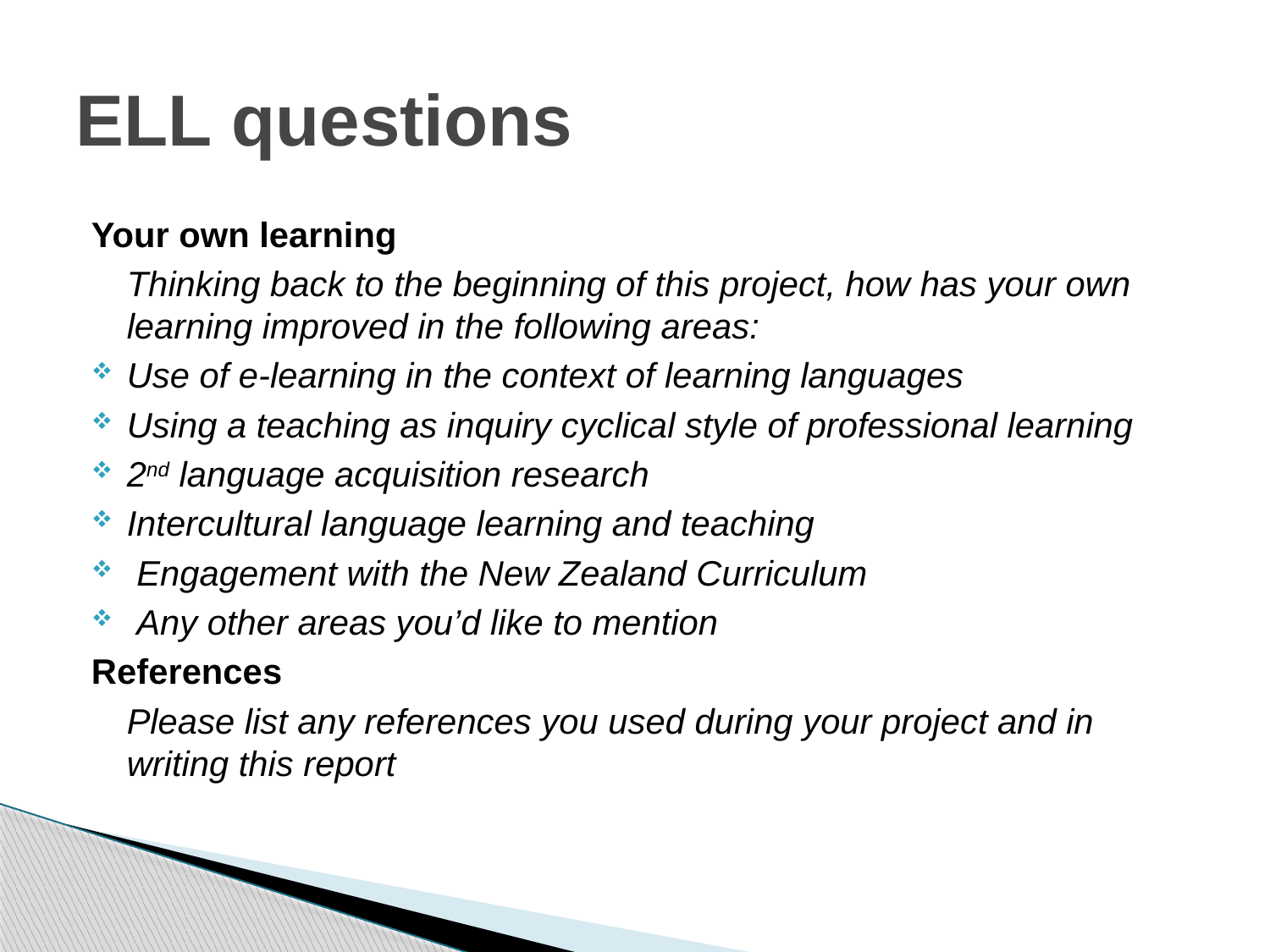

# ELL questions
Your own learning
	Thinking back to the beginning of this project, how has your own learning improved in the following areas:
Use of e-learning in the context of learning languages
Using a teaching as inquiry cyclical style of professional learning
2nd language acquisition research
Intercultural language learning and teaching
 Engagement with the New Zealand Curriculum
 Any other areas you’d like to mention
References
	Please list any references you used during your project and in writing this report